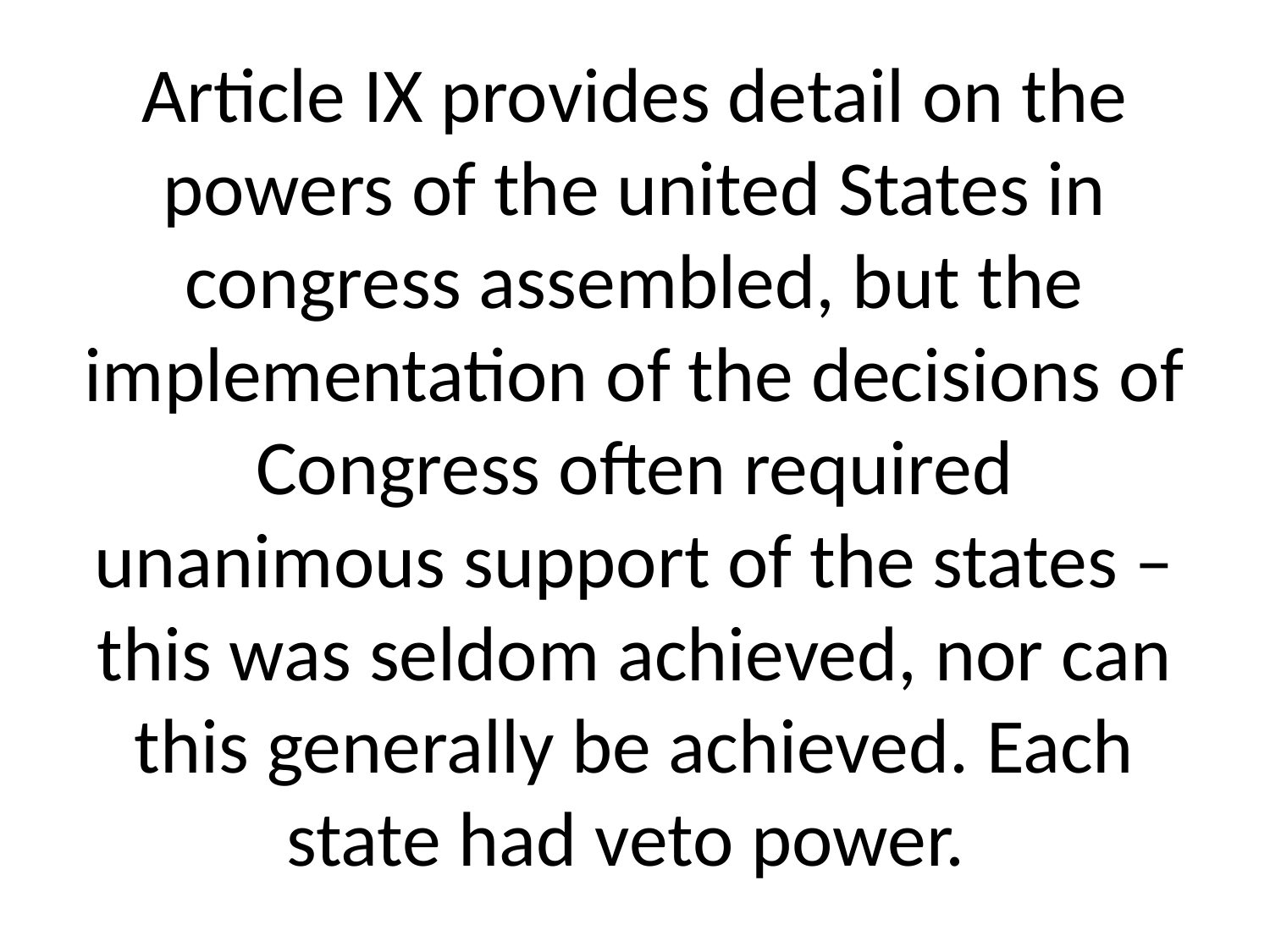

# Article IX provides detail on the powers of the united States in congress assembled, but the implementation of the decisions of Congress often required unanimous support of the states – this was seldom achieved, nor can this generally be achieved. Each state had veto power.